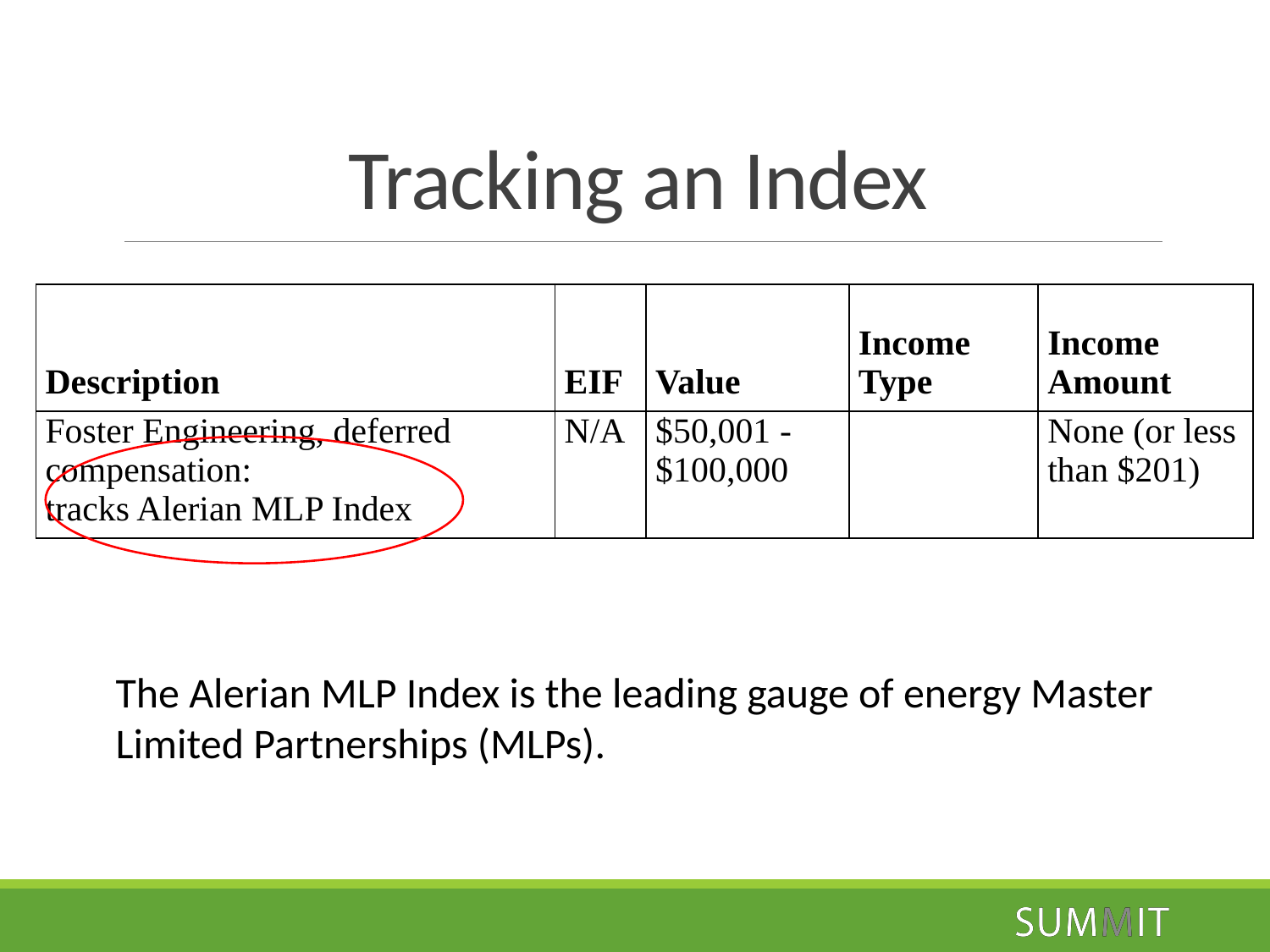

# Tracking an Index

| Description | EIF | Value | Income Type | Income Amount |
| --- | --- | --- | --- | --- |
| Foster Engineering, deferred compensation: tracks Alerian MLP Index | N/A | $50,001 - $100,000 |  | None (or less than $201) |

The Alerian MLP Index is the leading gauge of energy Master Limited Partnerships (MLPs).